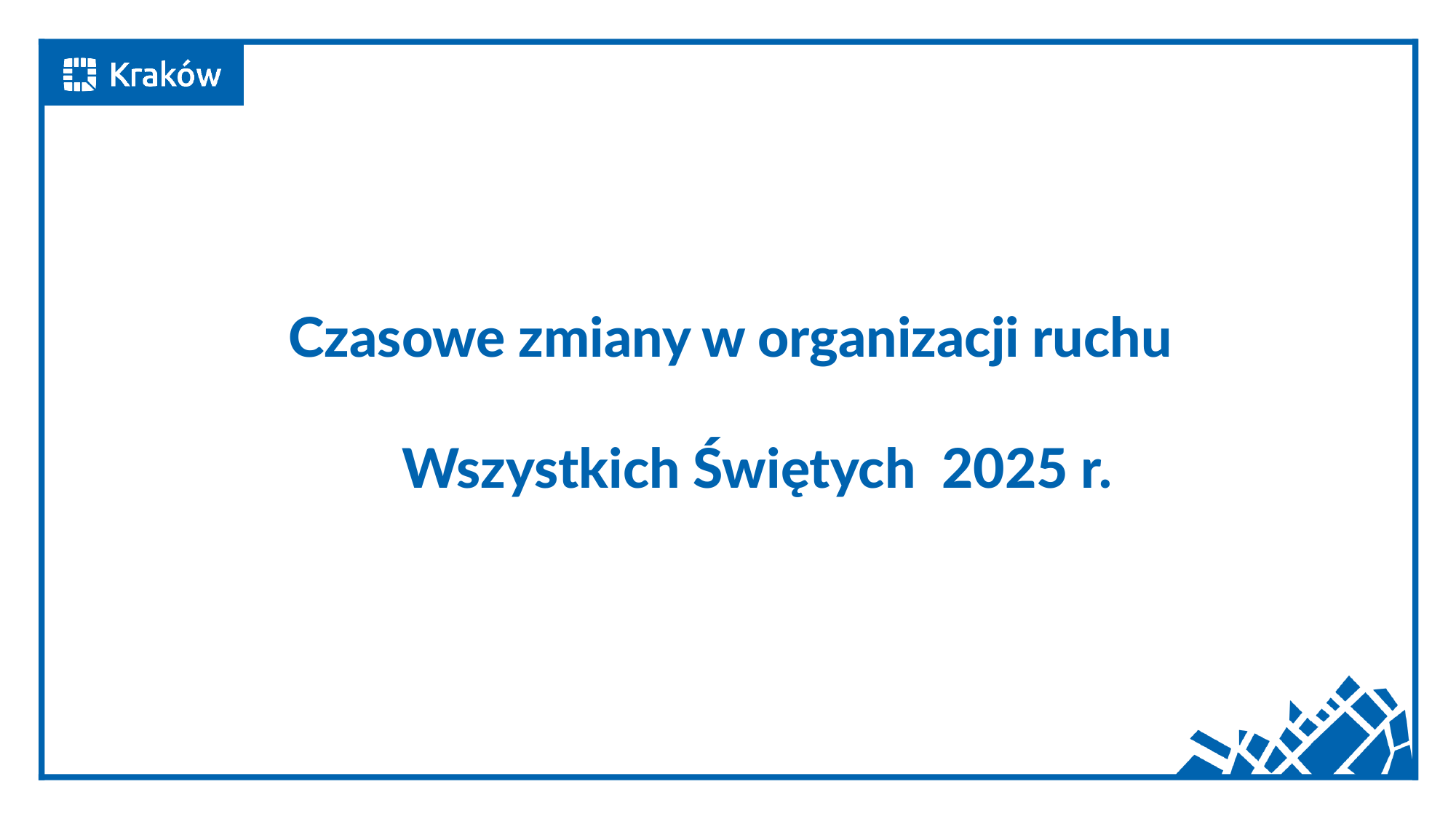

Czasowe zmiany w organizacji ruchu
Wszystkich Świętych  2025 r.